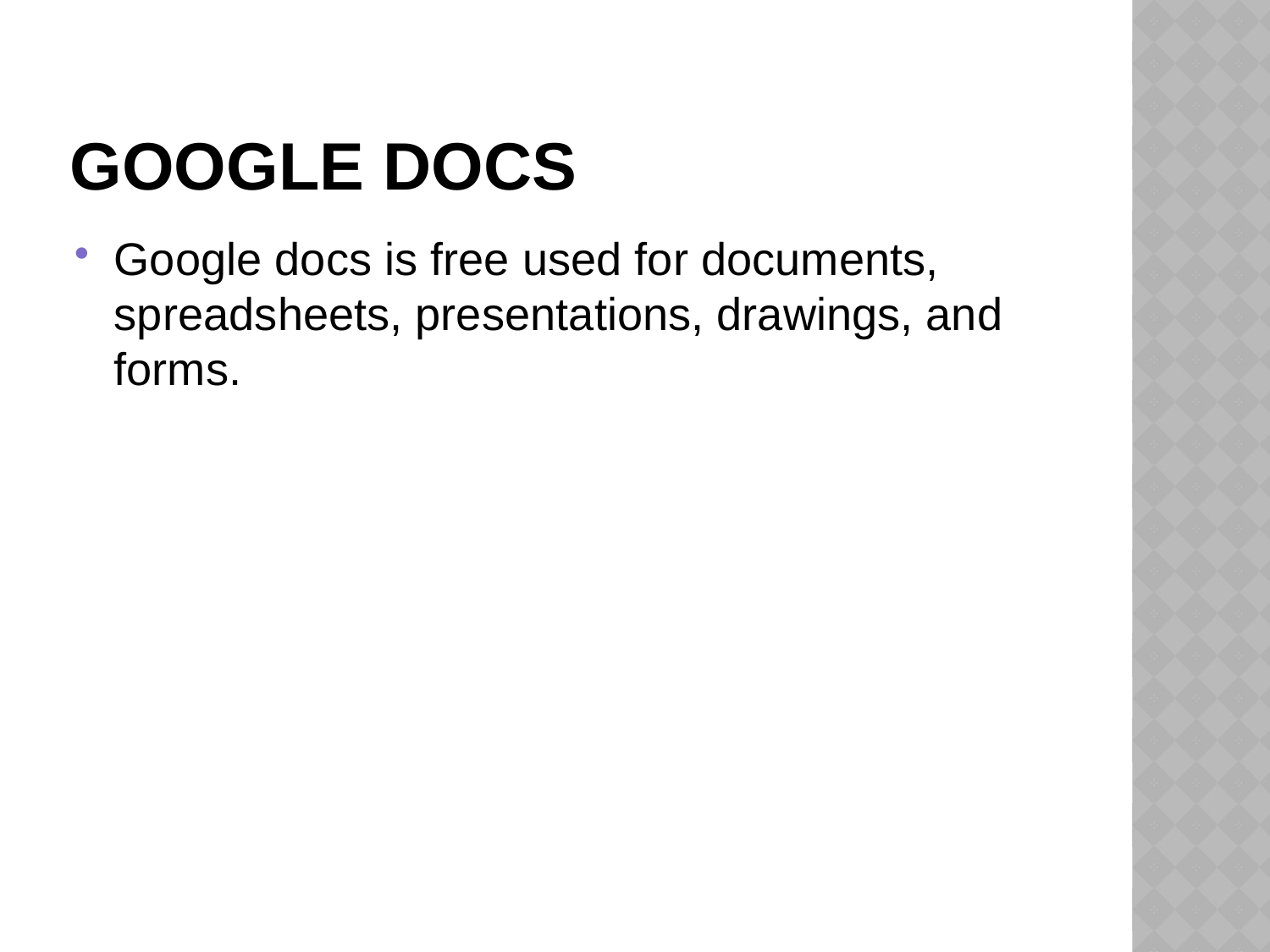

# Google docs
Google docs is free used for documents, spreadsheets, presentations, drawings, and forms.